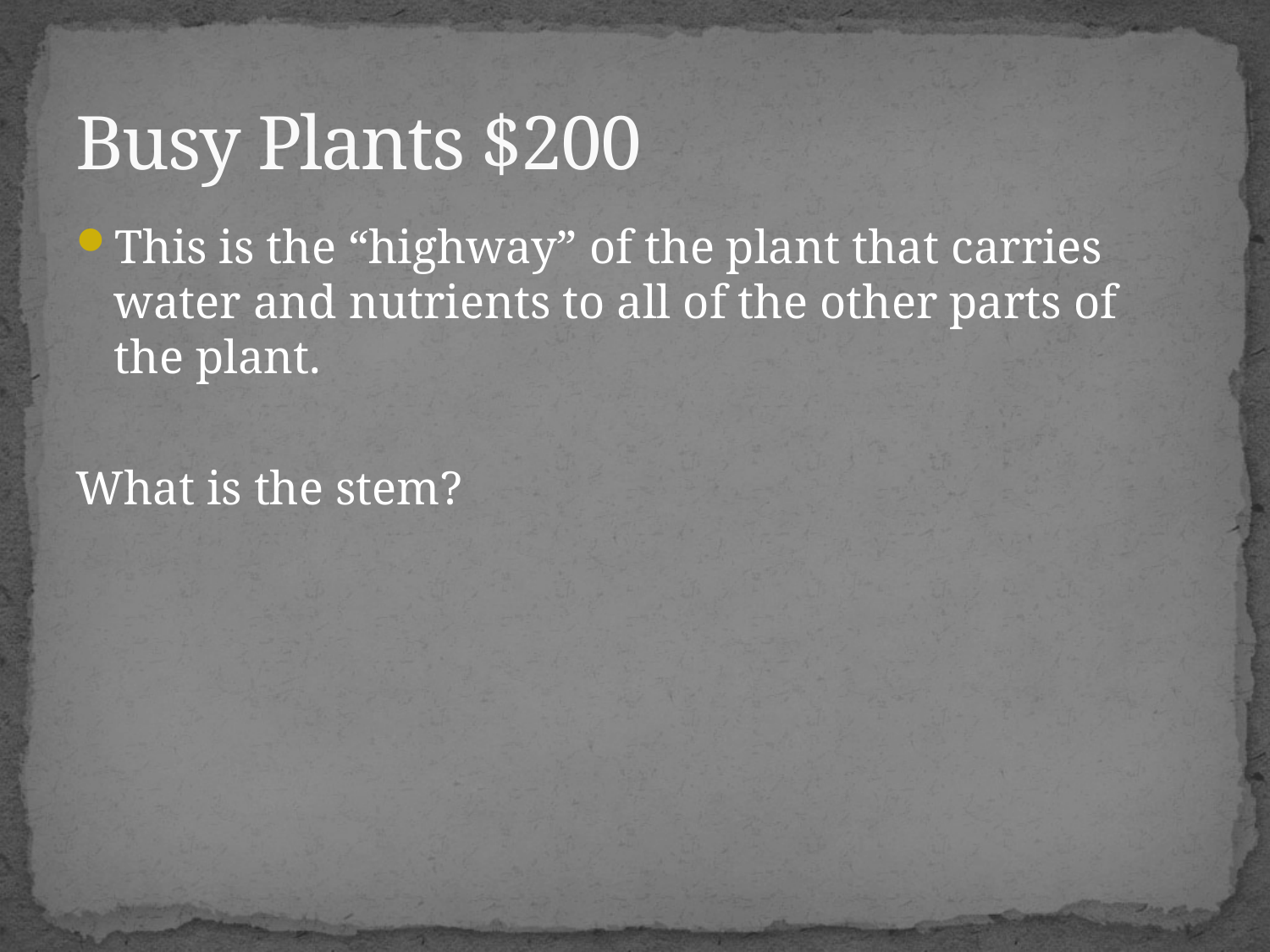

# Busy Plants $200
This is the “highway” of the plant that carries water and nutrients to all of the other parts of the plant.

What is the stem?